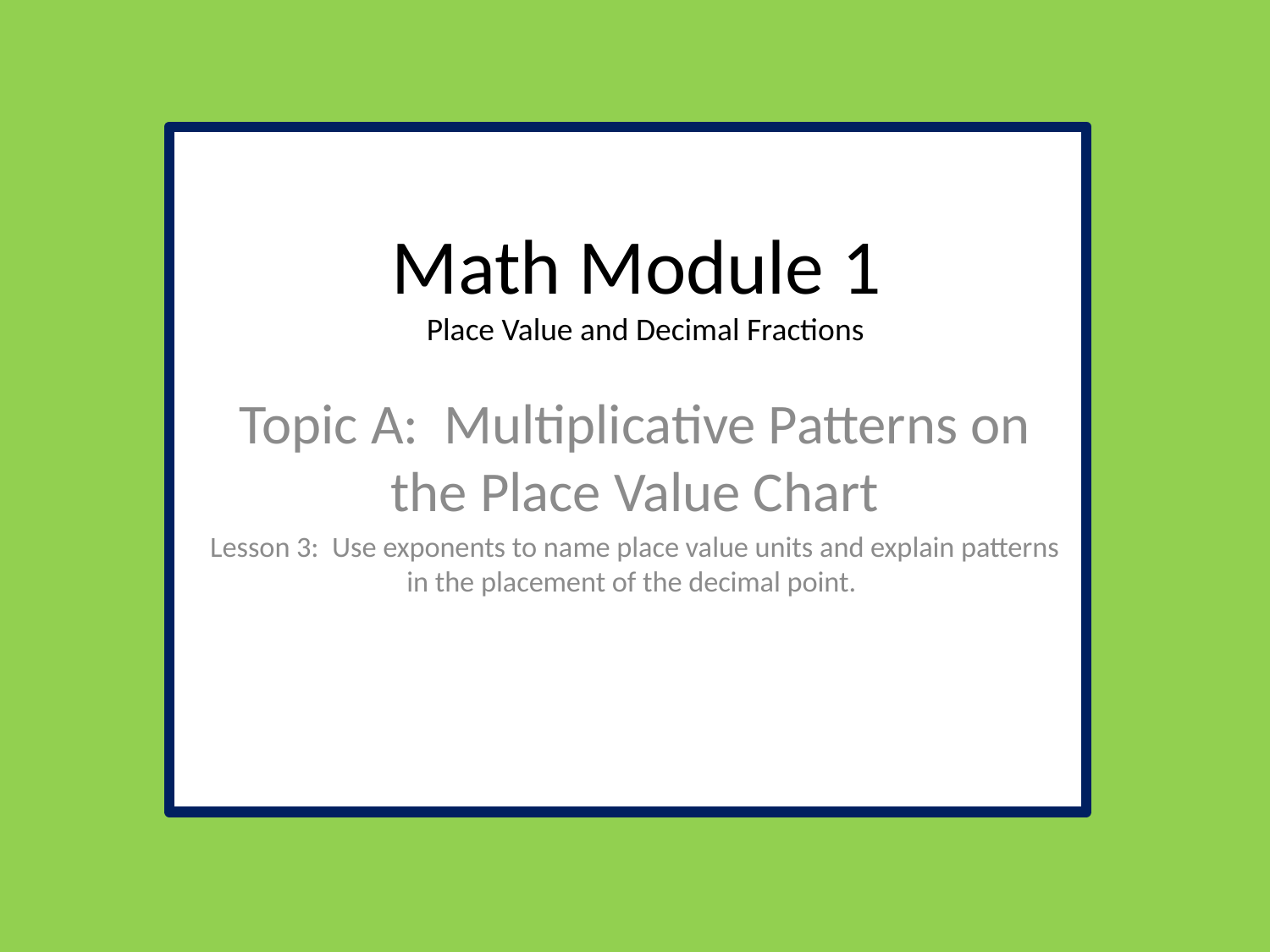

# Math Module 1 Place Value and Decimal Fractions
Topic A:  Multiplicative Patterns on the Place Value Chart
Lesson 3:  Use exponents to name place value units and explain patterns in the placement of the decimal point.